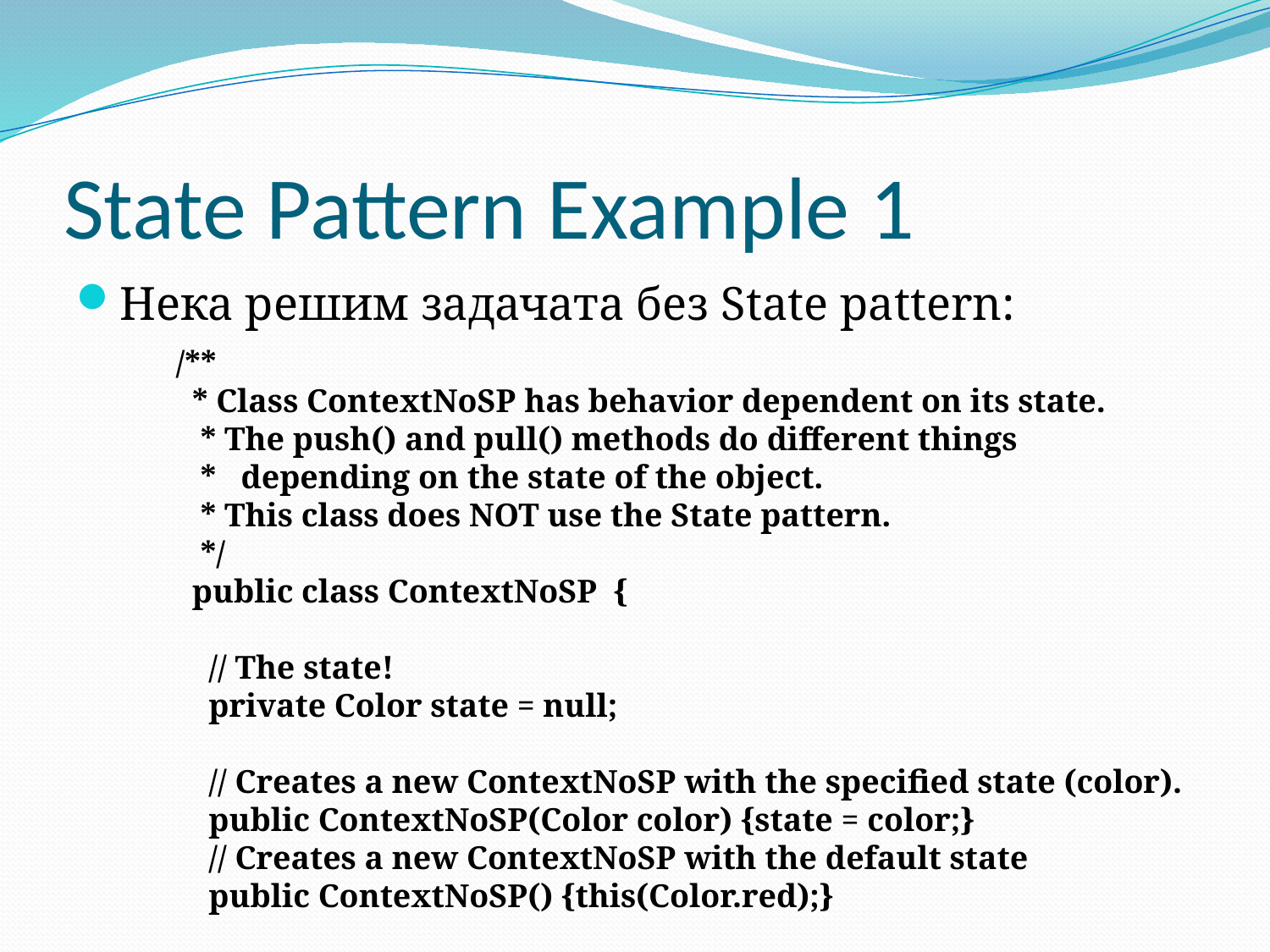

# State Pattern Example 1
Нека решим задачата без State pattern:
 /**
   * Class ContextNoSP has behavior dependent on its state.
    * The push() and pull() methods do different things
    *   depending on the state of the object.
    * This class does NOT use the State pattern.
    */
   public class ContextNoSP  {

     // The state!
     private Color state = null;

     // Creates a new ContextNoSP with the specified state (color).
     public ContextNoSP(Color color) {state = color;}
     // Creates a new ContextNoSP with the default state
     public ContextNoSP() {this(Color.red);}